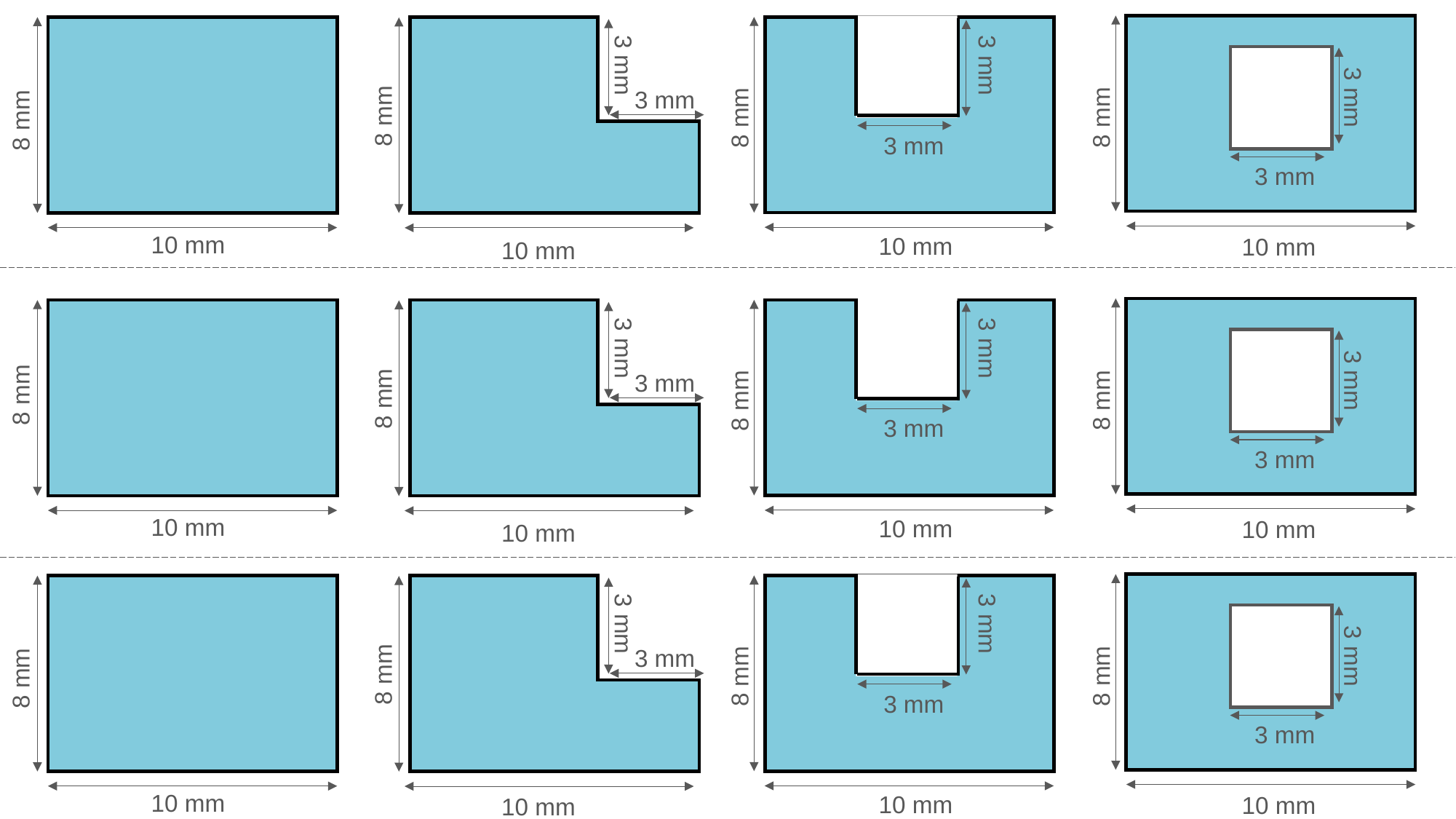

3 mm
8 mm
3 mm
10 mm

3 mm
8 mm
3 mm
10 mm

8 mm
10 mm

3 mm
3 mm
8 mm
10 mm

3 mm
8 mm
3 mm
10 mm

3 mm
8 mm
3 mm
10 mm

8 mm
10 mm

3 mm
3 mm
8 mm
10 mm

3 mm
8 mm
3 mm
10 mm

3 mm
8 mm
3 mm
10 mm

8 mm
10 mm

3 mm
3 mm
8 mm
10 mm